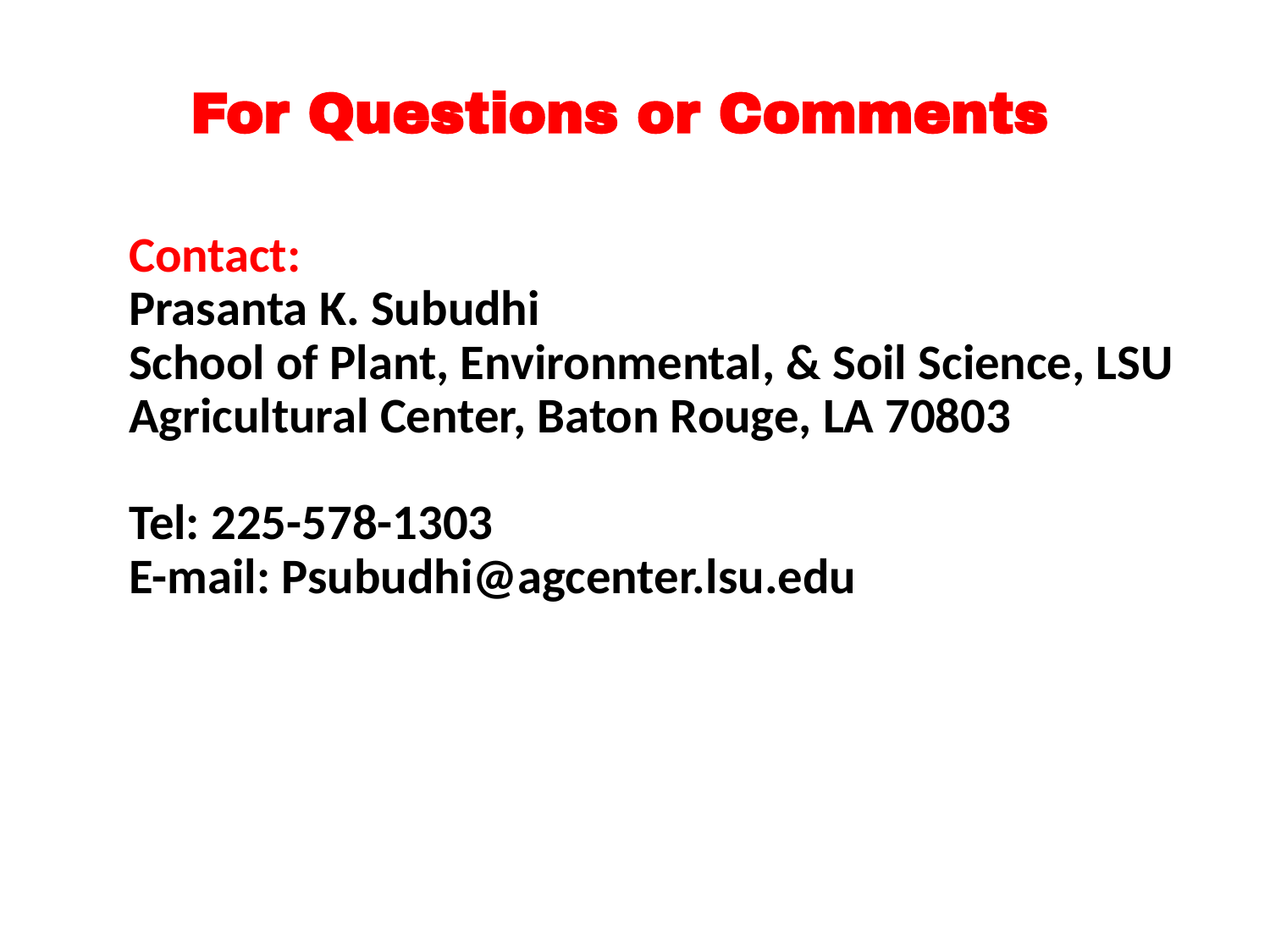

# Contact: Prasanta K. Subudhi School of Plant, Environmental, & Soil Science, LSU Agricultural Center, Baton Rouge, LA 70803 Tel: 225-578-1303 E-mail: Psubudhi@agcenter.lsu.edu
For Questions or Comments